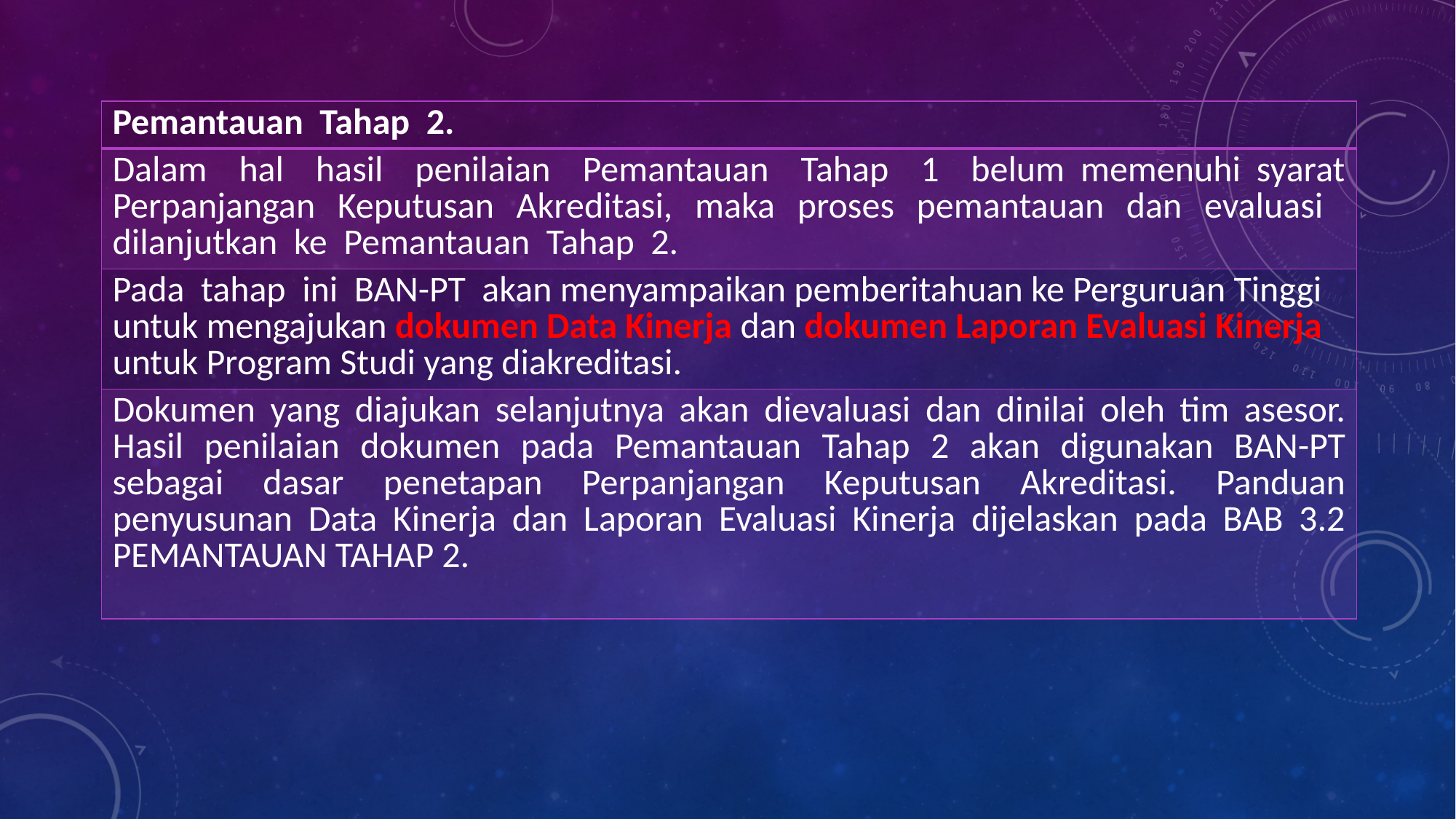

| Pemantauan Tahap 2. |
| --- |
| Dalam hal hasil penilaian Pemantauan Tahap 1 belum memenuhi syarat Perpanjangan Keputusan Akreditasi, maka proses pemantauan dan evaluasi dilanjutkan ke Pemantauan Tahap 2. |
| Pada tahap ini BAN-PT akan menyampaikan pemberitahuan ke Perguruan Tinggi untuk mengajukan dokumen Data Kinerja dan dokumen Laporan Evaluasi Kinerja untuk Program Studi yang diakreditasi. |
| Dokumen yang diajukan selanjutnya akan dievaluasi dan dinilai oleh tim asesor. Hasil penilaian dokumen pada Pemantauan Tahap 2 akan digunakan BAN-PT sebagai dasar penetapan Perpanjangan Keputusan Akreditasi. Panduan penyusunan Data Kinerja dan Laporan Evaluasi Kinerja dijelaskan pada BAB 3.2 PEMANTAUAN TAHAP 2. |